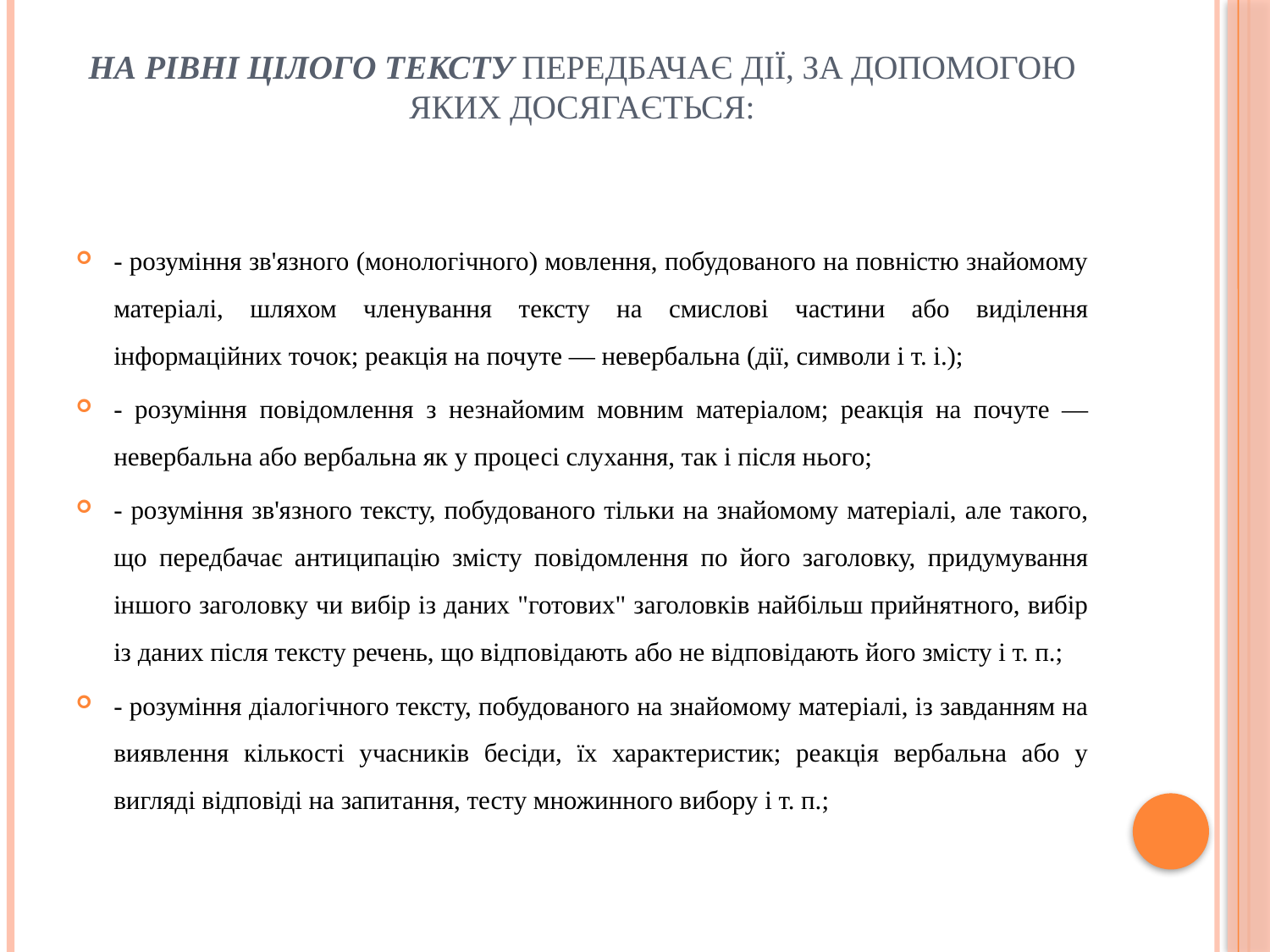

# на рівні цілого тексту передбачає дії, за допомогою яких досягається:
- розуміння зв'язного (монологічного) мовлення, побудованого на повністю знайомому матеріалі, шляхом членування тексту на смислові частини або виділення інформаційних точок; реакція на почуте — невербальна (дії, символи і т. і.);
- розуміння повідомлення з незнайомим мовним матеріалом; реакція на почуте — невербальна або вербальна як у процесі слухання, так і після нього;
- розуміння зв'язного тексту, побудованого тільки на знайомому матеріалі, але такого, що передбачає антиципацію змісту повідомлення по його заголовку, придумування іншого заголовку чи вибір із даних "готових" заголовків найбільш прийнятного, вибір із даних після тексту речень, що відповідають або не відповідають його змісту і т. п.;
- розуміння діалогічного тексту, побудованого на знайомому матеріалі, із завданням на виявлення кількості учасників бесіди, їх характеристик; реакція вербальна або у вигляді відповіді на запитання, тесту множинного вибору і т. п.;